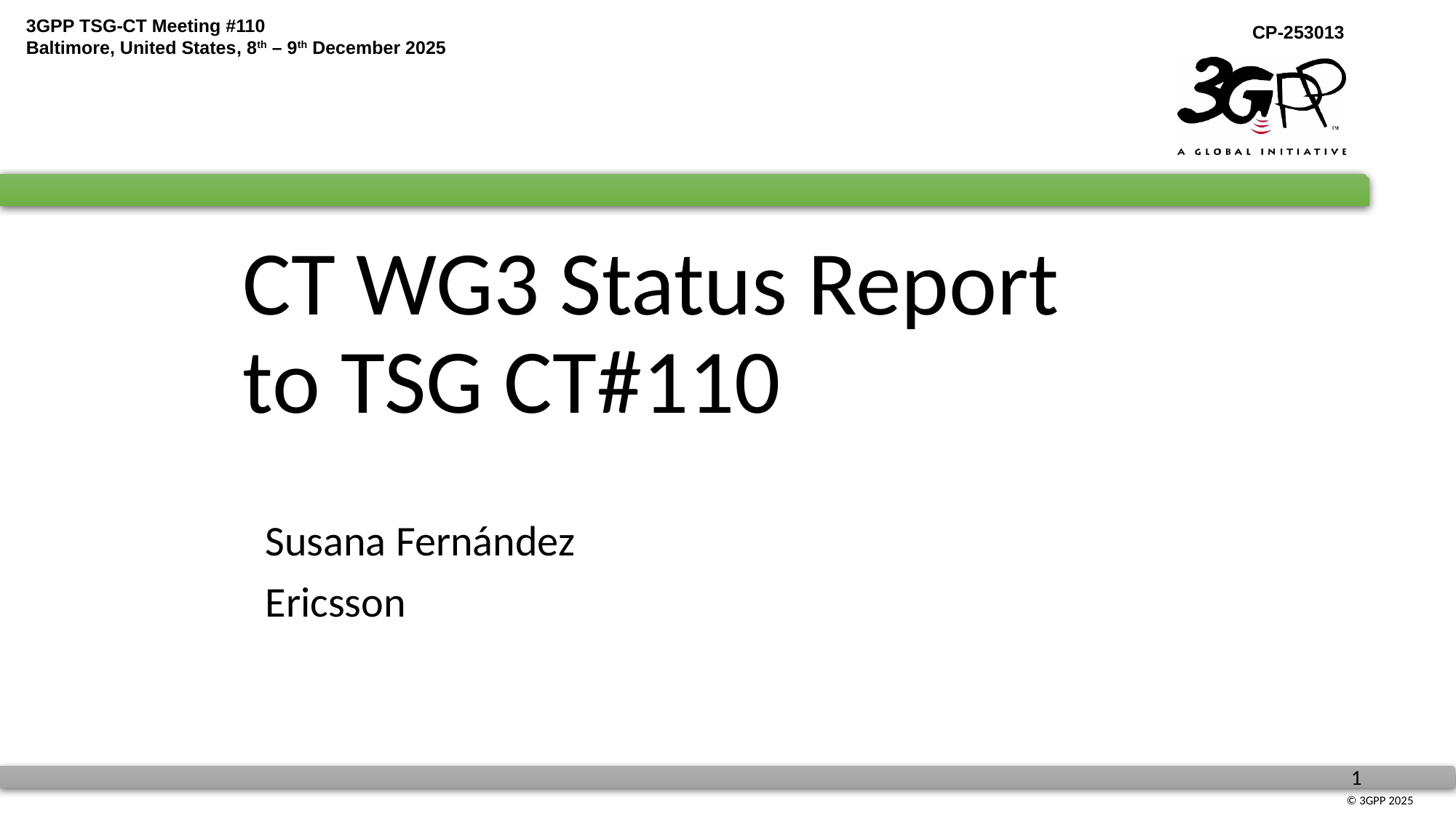

# CT WG3 Status Report to TSG CT#110
Susana Fernández
Ericsson